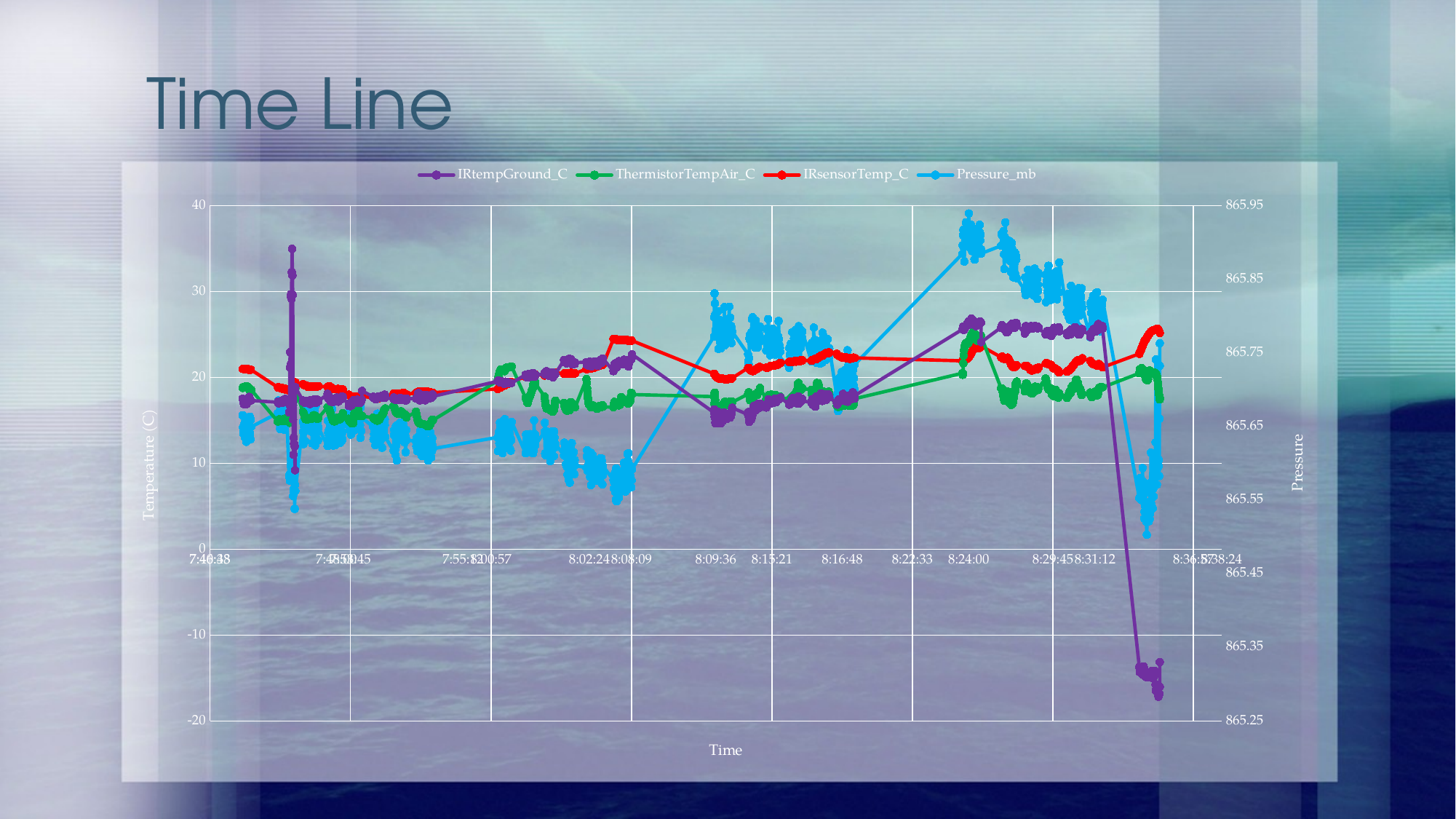

# Time Line

### Chart

| Category | IRtempGround_C | ThermistorTempAir_C | IRsensorTemp_C | Pressure_mb |
|---|---|---|---|---|